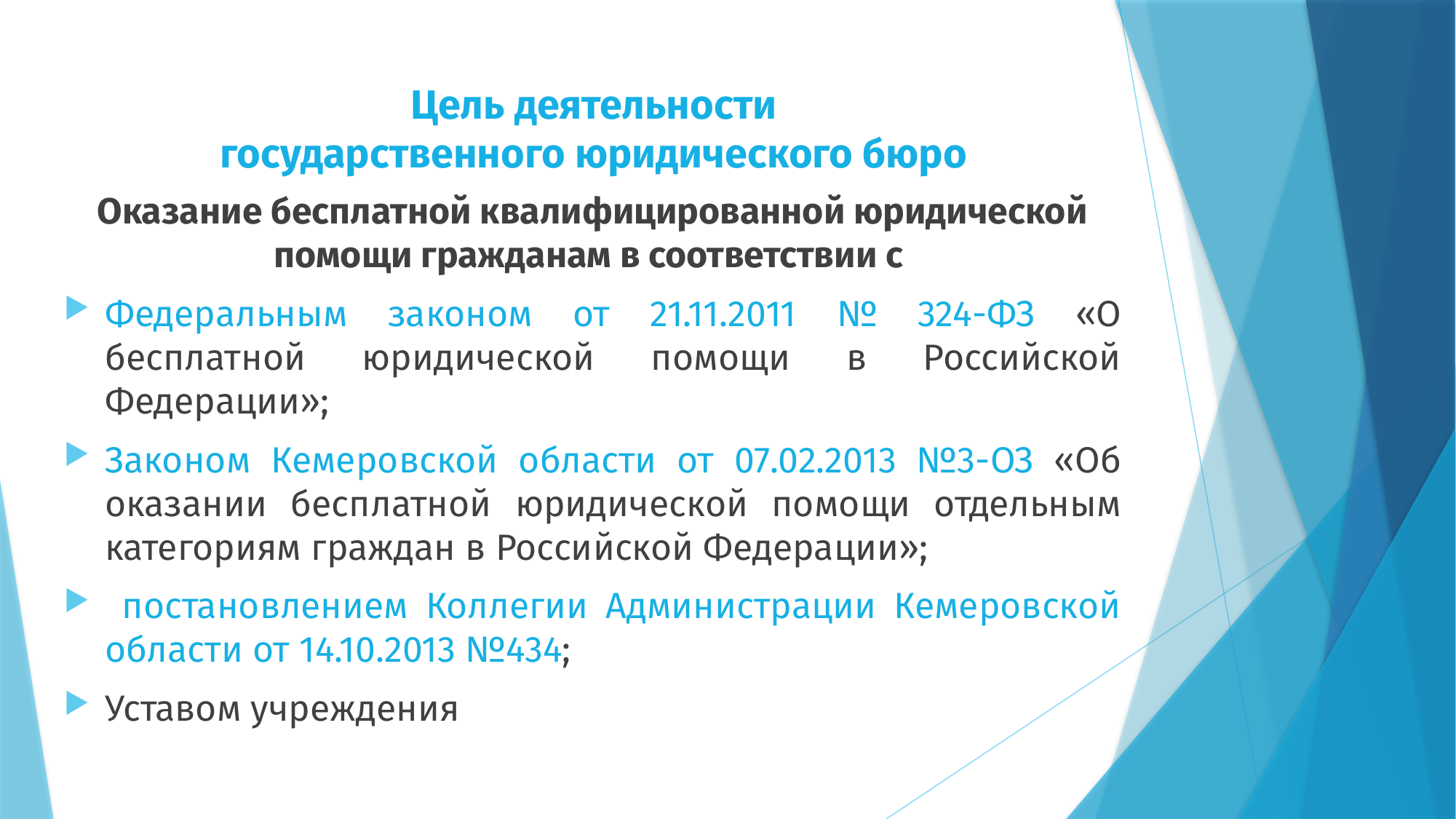

# Цель деятельности государственного юридического бюро
Оказание бесплатной квалифицированной юридической помощи гражданам в соответствии с
Федеральным законом от 21.11.2011 № 324-ФЗ «О бесплатной юридической помощи в Российской Федерации»;
Законом Кемеровской области от 07.02.2013 №3-ОЗ «Об оказании бесплатной юридической помощи отдельным категориям граждан в Российской Федерации»;
 постановлением Коллегии Администрации Кемеровской области от 14.10.2013 №434;
Уставом учреждения